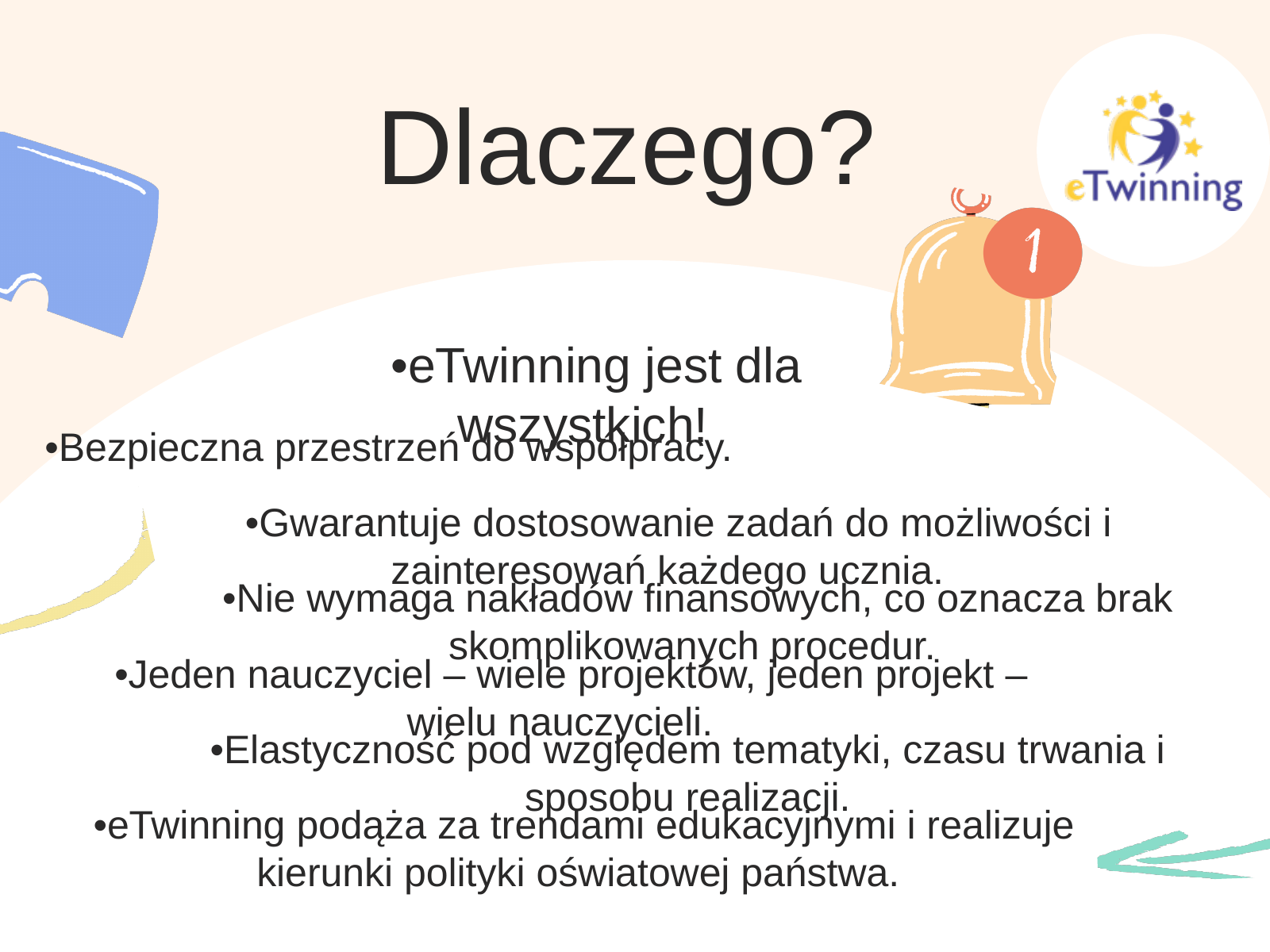

Dlaczego?

•eTwinning jest dla wszystkich!
•Bezpieczna przestrzeń do współpracy.

•Gwarantuje dostosowanie zadań do możliwości i zainteresowań każdego ucznia.
•Nie wymaga nakładów finansowych, co oznacza brak skomplikowanych procedur.

•Jeden nauczyciel – wiele projektów, jeden projekt – wielu nauczycieli.
•Elastyczność pod względem tematyki, czasu trwania i sposobu realizacji.
•eTwinning podąża za trendami edukacyjnymi i realizuje kierunki polityki oświatowej państwa.